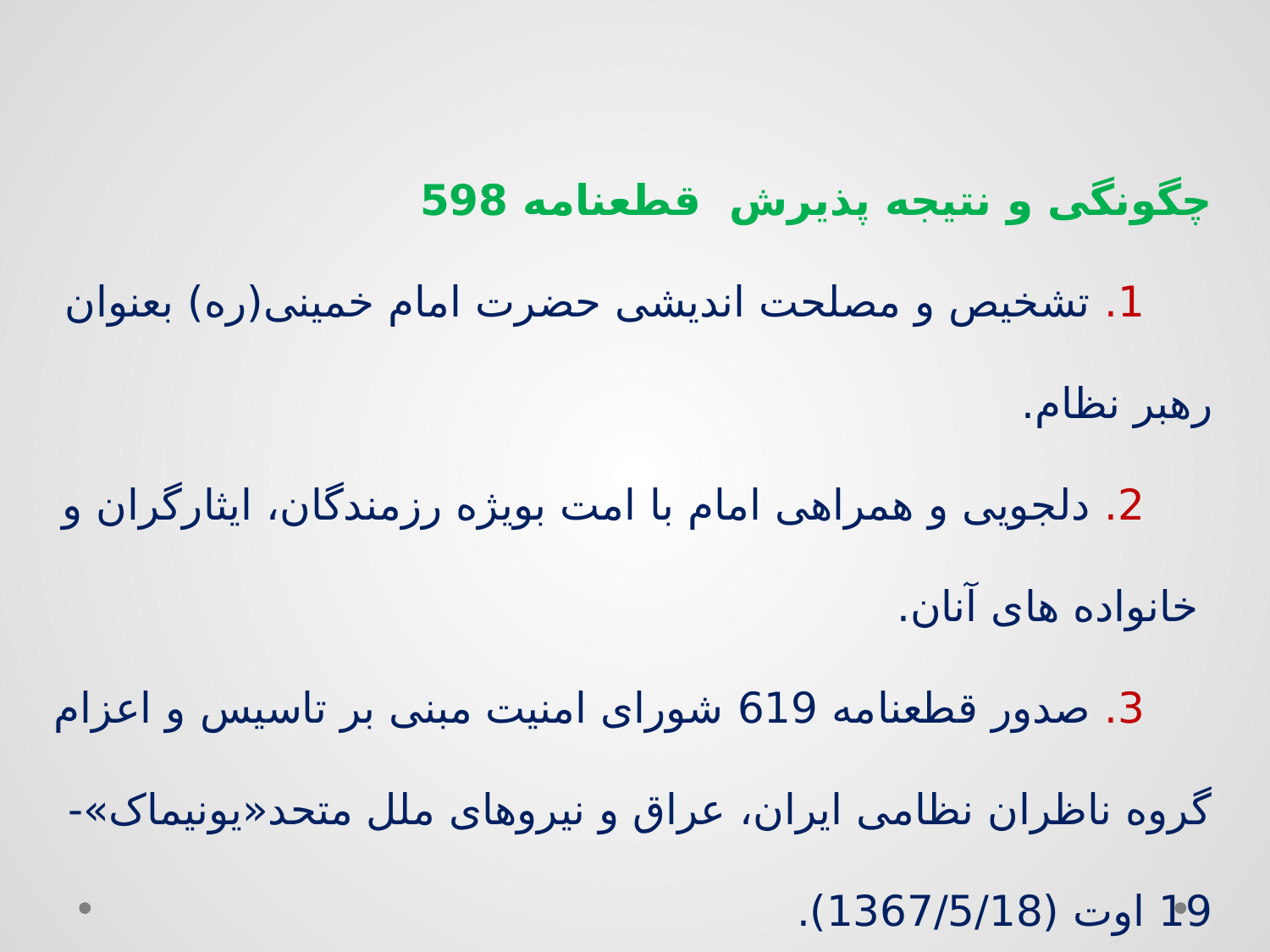

چگونگی و نتیجه پذیرش  قطعنامه 598
     1. تشخیص و مصلحت اندیشی حضرت امام خمینی(ره) بعنوان رهبر نظام.
     2. دلجویی و همراهی امام با امت بویژه رزمندگان، ایثارگران و
 خانواده های آنان.
     3. صدور قطعنامه 619 شورای امنیت مبنی بر تاسیس و اعزام گروه ناظران نظامی ایران، عراق و نیروهای ملل متحد«یونیماک»- 19 اوت (1367/5/18).